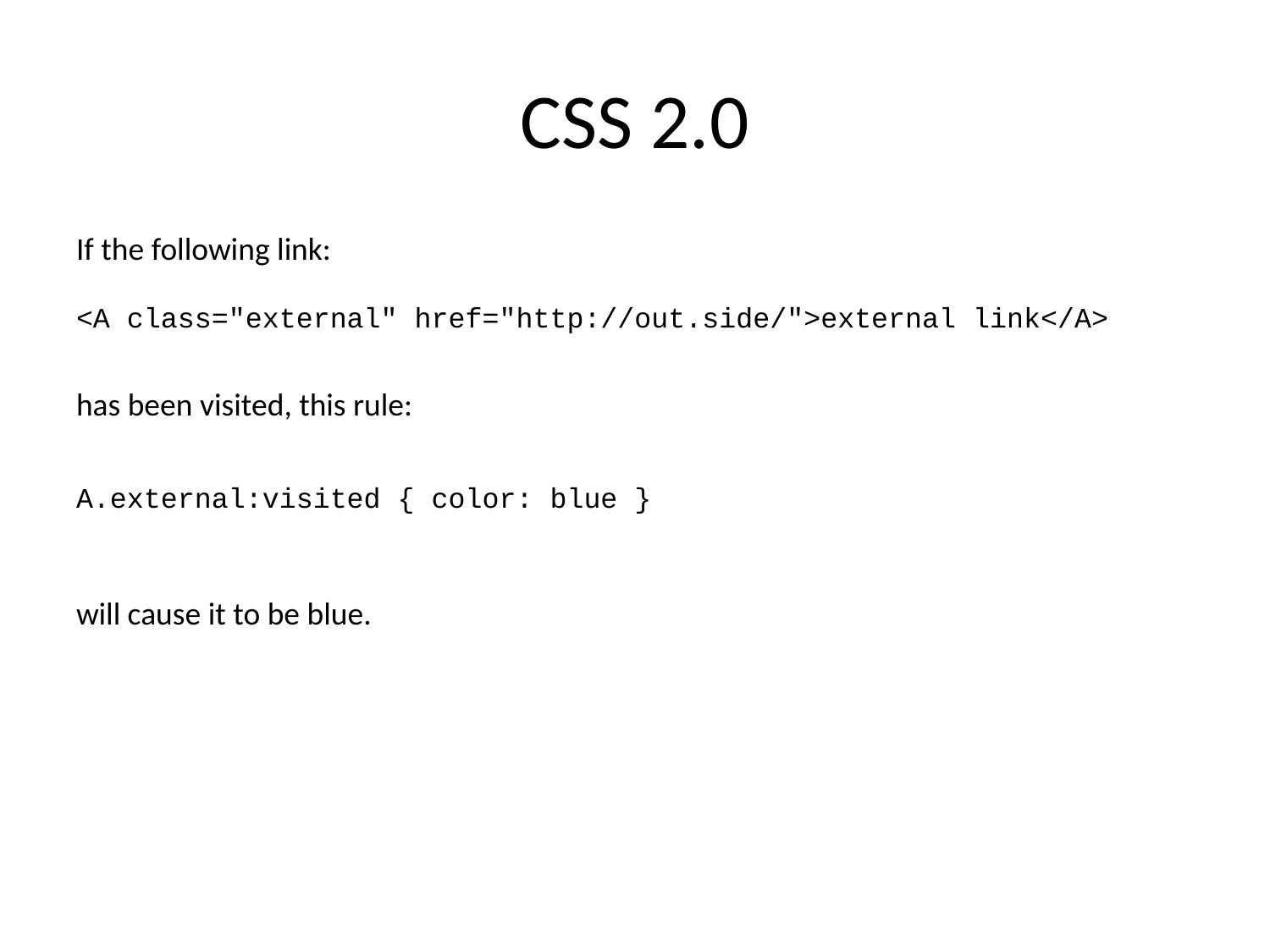

# CSS 2.0
If the following link:

<A class="external" href="http://out.side/">external link</A>

has been visited, this rule:

A.external:visited { color: blue }

will cause it to be blue.